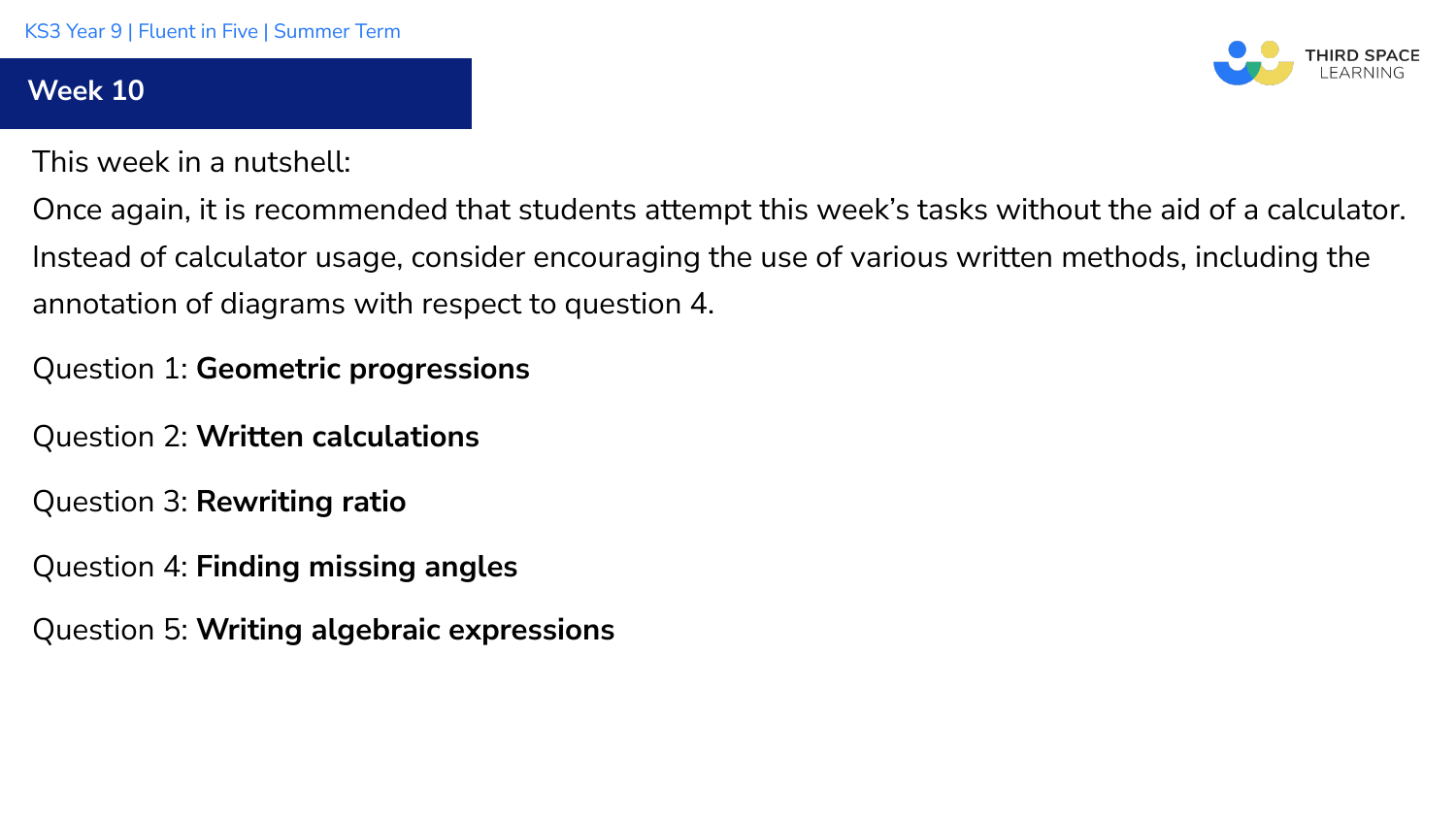

Week 10
| This week in a nutshell: Once again, it is recommended that students attempt this week’s tasks without the aid of a calculator. Instead of calculator usage, consider encouraging the use of various written methods, including the annotation of diagrams with respect to question 4. |
| --- |
| Question 1: Geometric progressions |
| Question 2: Written calculations |
| Question 3: Rewriting ratio |
| Question 4: Finding missing angles |
| Question 5: Writing algebraic expressions |